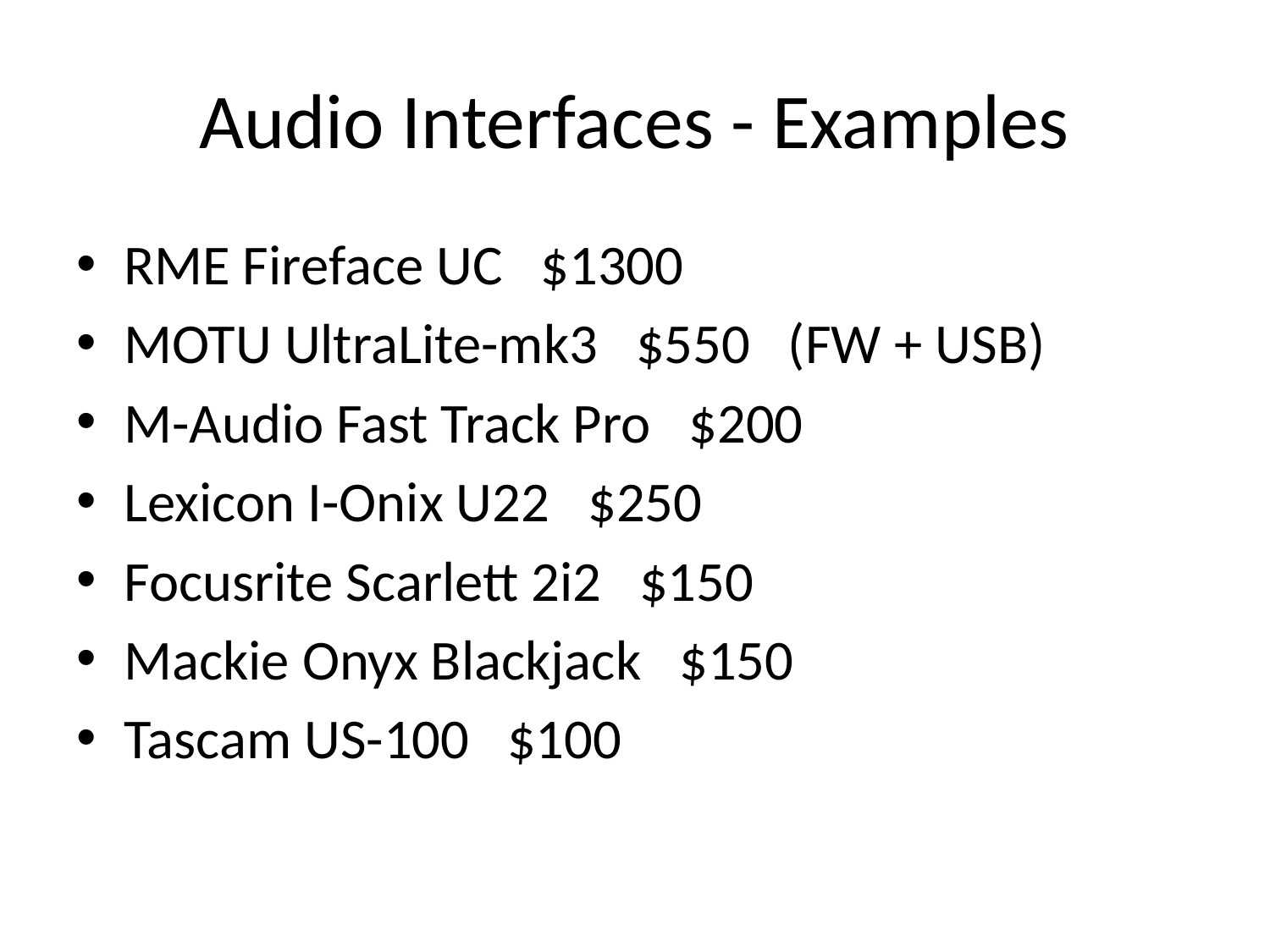

# Audio Interfaces - Examples
RME Fireface UC   $1300
MOTU UltraLite-mk3   $550   (FW + USB)
M-Audio Fast Track Pro   $200
Lexicon I-Onix U22   $250
Focusrite Scarlett 2i2   $150
Mackie Onyx Blackjack   $150
Tascam US-100   $100